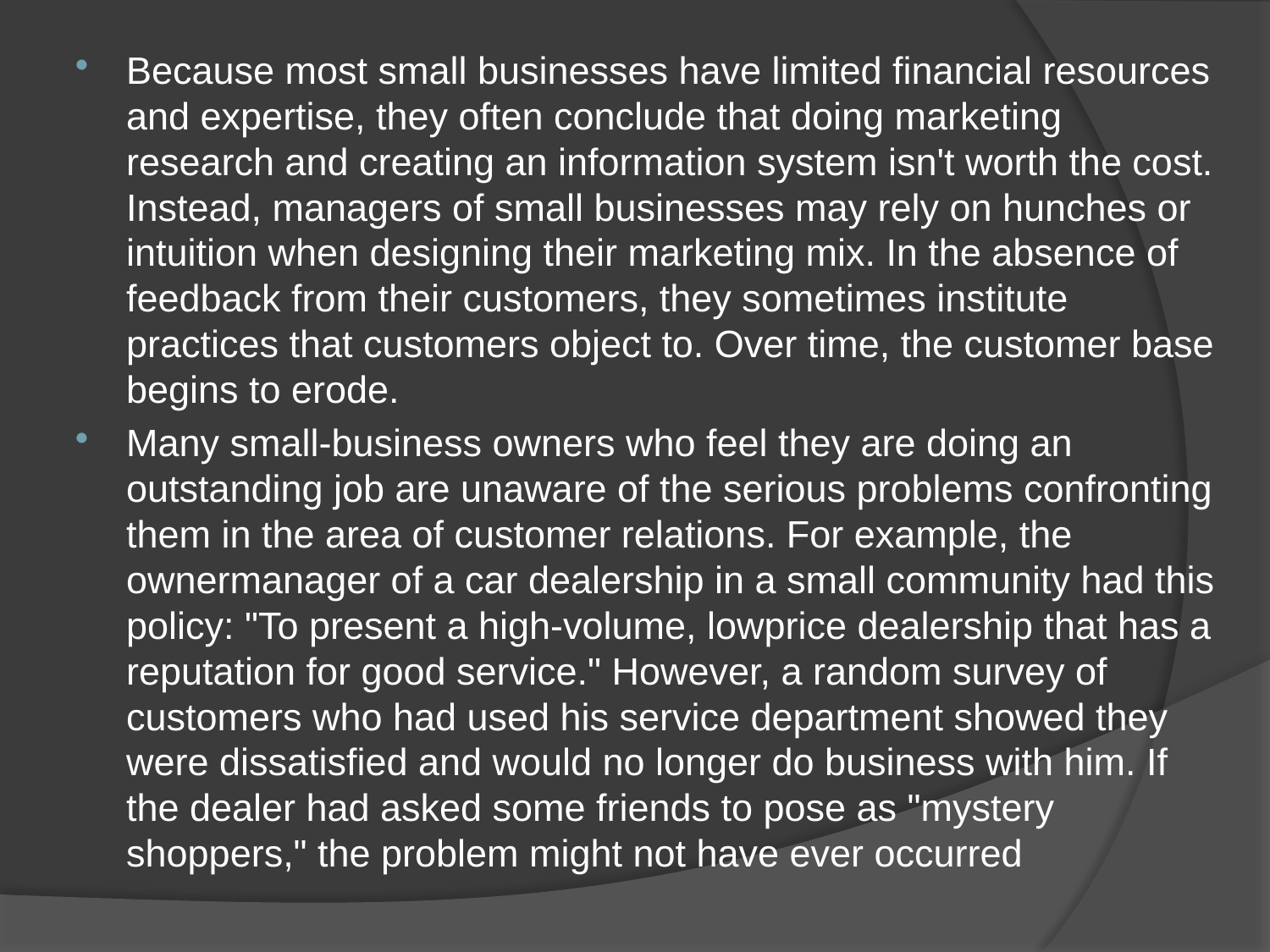

Because most small businesses have limited financial resources and expertise, they often conclude that doing marketing research and creating an information system isn't worth the cost. Instead, managers of small businesses may rely on hunches or intuition when designing their marketing mix. In the absence of feedback from their customers, they sometimes institute practices that customers object to. Over time, the customer base begins to erode.
Many small-business owners who feel they are doing an outstanding job are unaware of the serious problems confronting them in the area of customer relations. For example, the ownermanager of a car dealership in a small community had this policy: "To present a high-volume, lowprice dealership that has a reputation for good service." However, a random survey of customers who had used his service department showed they were dissatisfied and would no longer do business with him. If the dealer had asked some friends to pose as "mystery shoppers," the problem might not have ever occurred